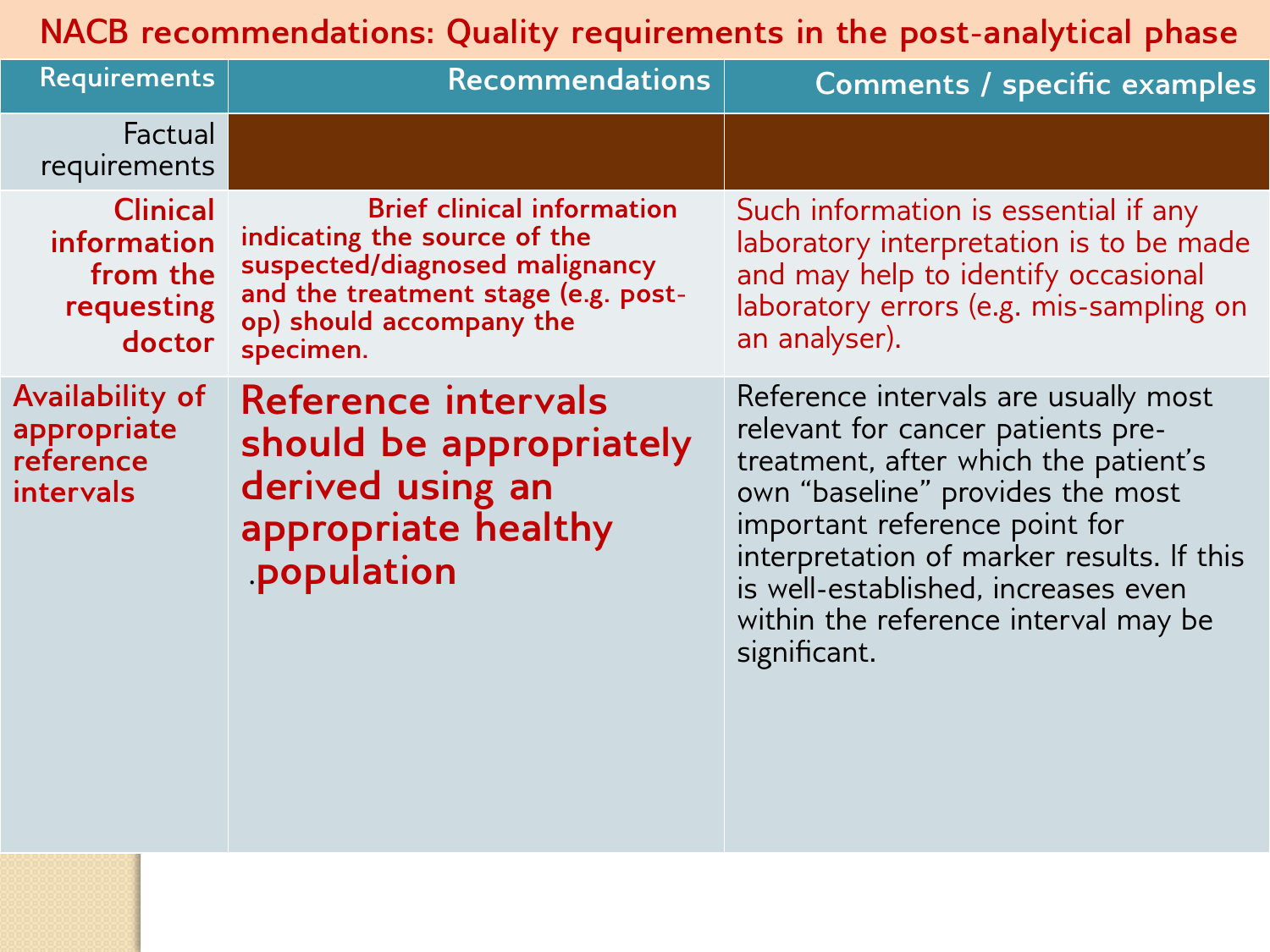

# NACB recommendations: Quality requirements in the post-analytical phase
| Requirements | Recommendations | Comments / specific examples |
| --- | --- | --- |
| Factual requirements |  |  |
| Clinical information from the requesting doctor | Brief clinical information indicating the source of the suspected/diagnosed malignancy and the treatment stage (e.g. post-op) should accompany the specimen. | Such information is essential if any laboratory interpretation is to be made and may help to identify occasional laboratory errors (e.g. mis-sampling on an analyser). |
| Availability of appropriate reference intervals | Reference intervals should be appropriately derived using an appropriate healthy population. | Reference intervals are usually most relevant for cancer patients pre-treatment, after which the patient’s own “baseline” provides the most important reference point for interpretation of marker results. If this is well-established, increases even within the reference interval may be significant. |